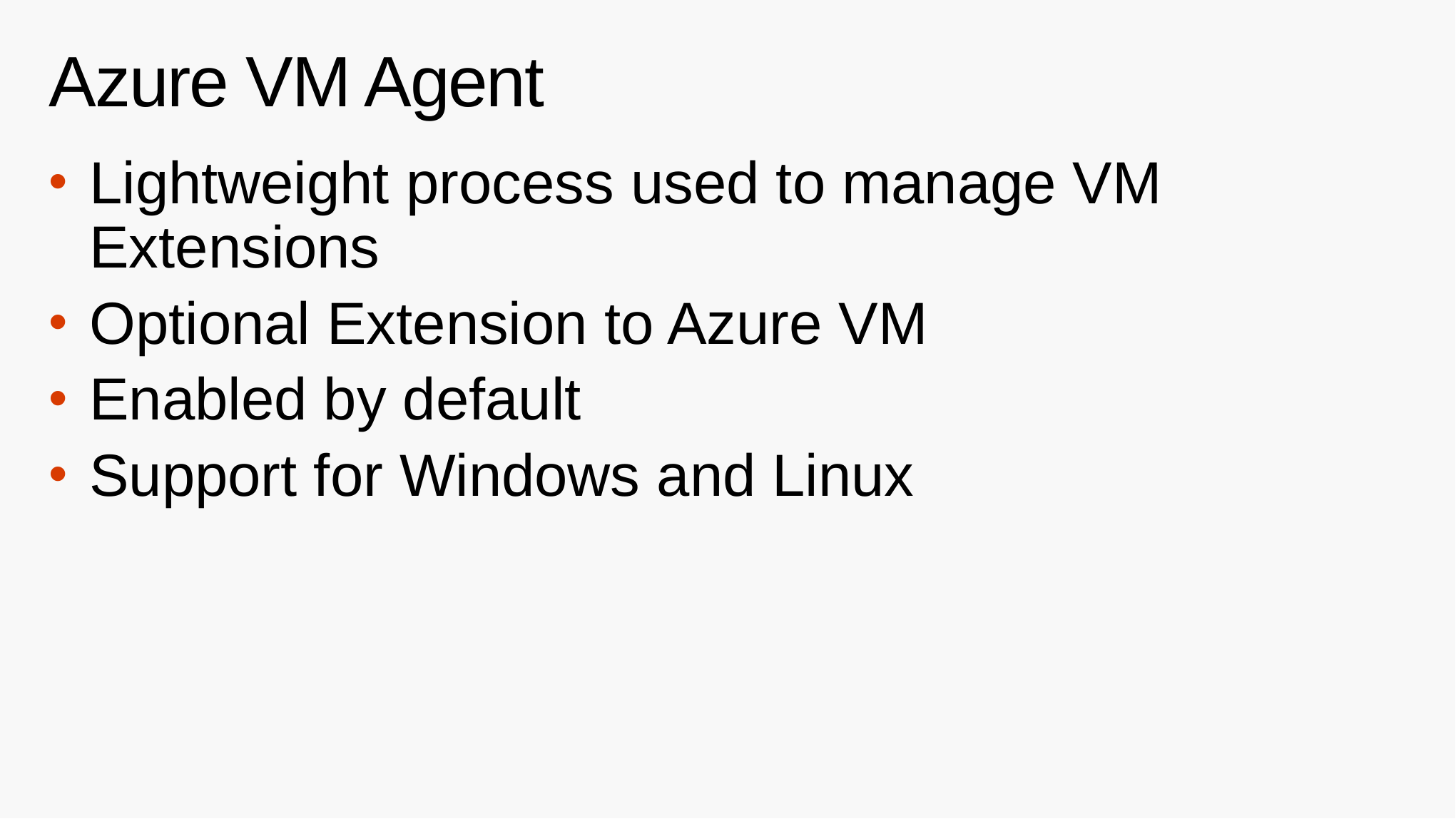

# Azure VM Agent
Lightweight process used to manage VM Extensions
Optional Extension to Azure VM
Enabled by default
Support for Windows and Linux